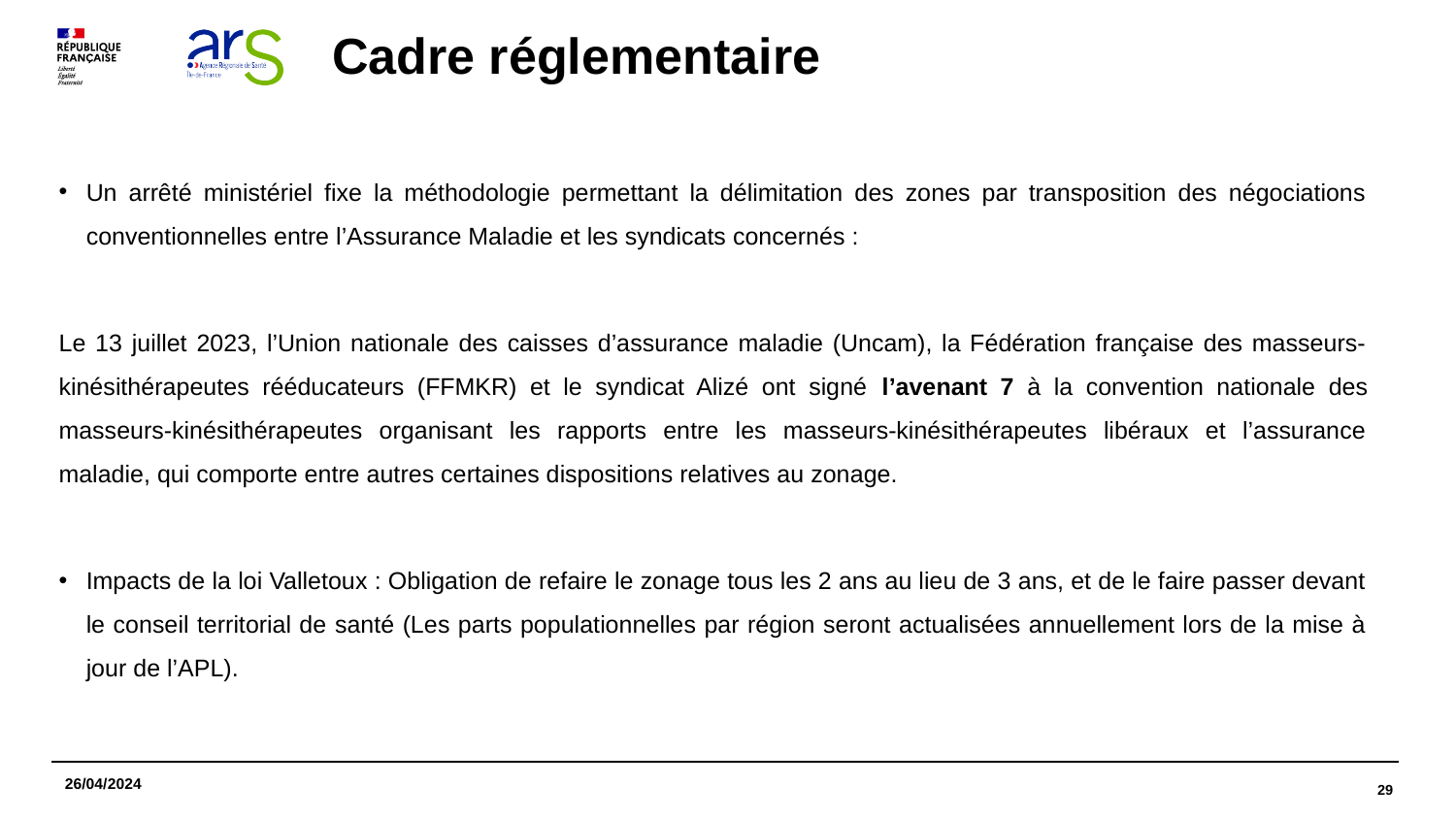

# Cadre réglementaire

Un arrêté ministériel fixe la méthodologie permettant la délimitation des zones par transposition des négociations conventionnelles entre l’Assurance Maladie et les syndicats concernés :

Le 13 juillet 2023, l’Union nationale des caisses d’assurance maladie (Uncam), la Fédération française des masseurs-kinésithérapeutes rééducateurs (FFMKR) et le syndicat Alizé ont signé l’avenant 7 à la convention nationale des masseurs-kinésithérapeutes organisant les rapports entre les masseurs-kinésithérapeutes libéraux et l’assurance maladie, qui comporte entre autres certaines dispositions relatives au zonage.

Impacts de la loi Valletoux : Obligation de refaire le zonage tous les 2 ans au lieu de 3 ans, et de le faire passer devant le conseil territorial de santé (Les parts populationnelles par région seront actualisées annuellement lors de la mise à jour de l’APL).

26/04/2024
29